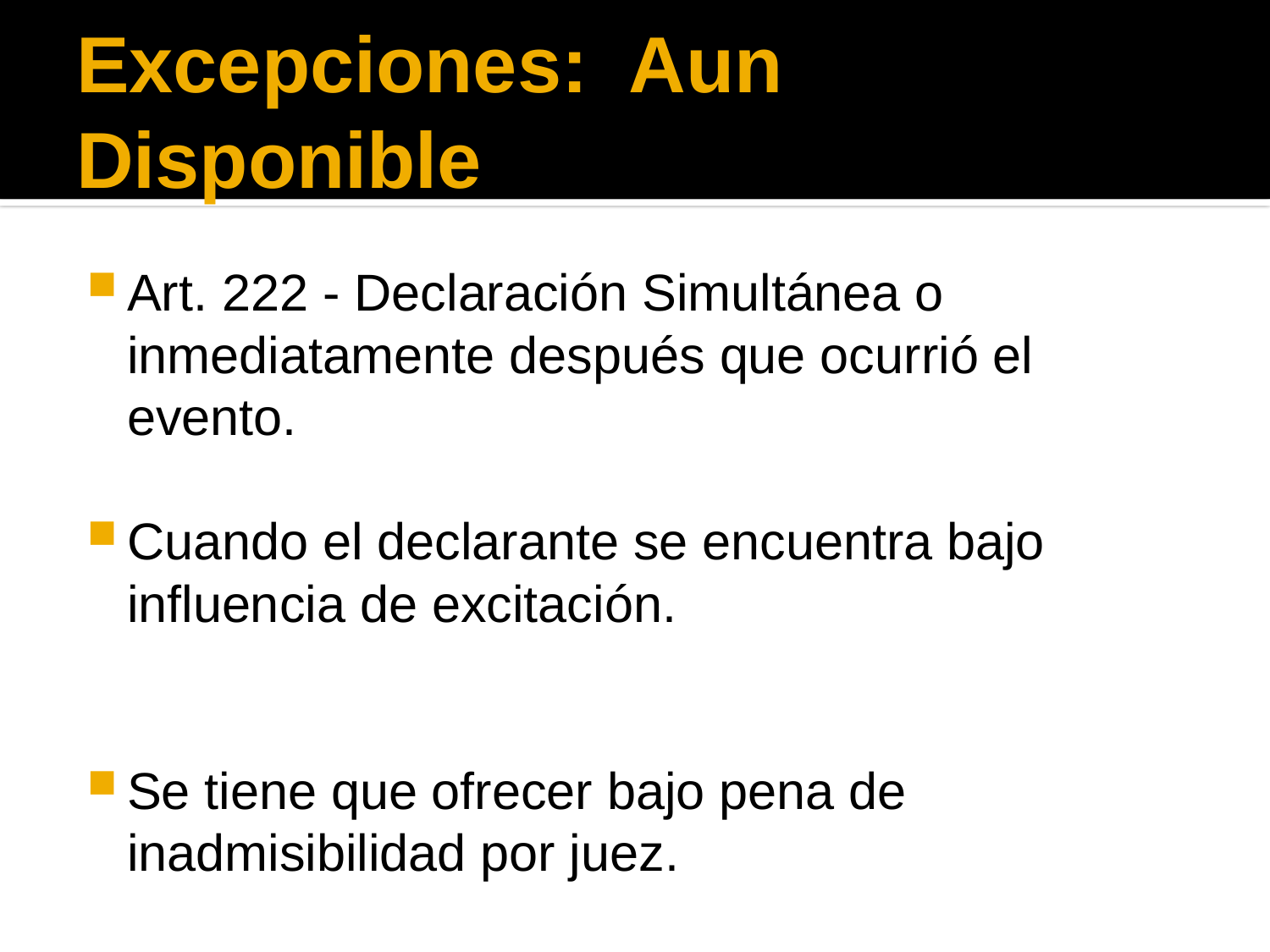

# Excepciones:  Aun Disponible
Art. 222 - Declaración Simultánea o inmediatamente después que ocurrió el evento.

Cuando el declarante se encuentra bajo influencia de excitación.

Se tiene que ofrecer bajo pena de inadmisibilidad por juez.